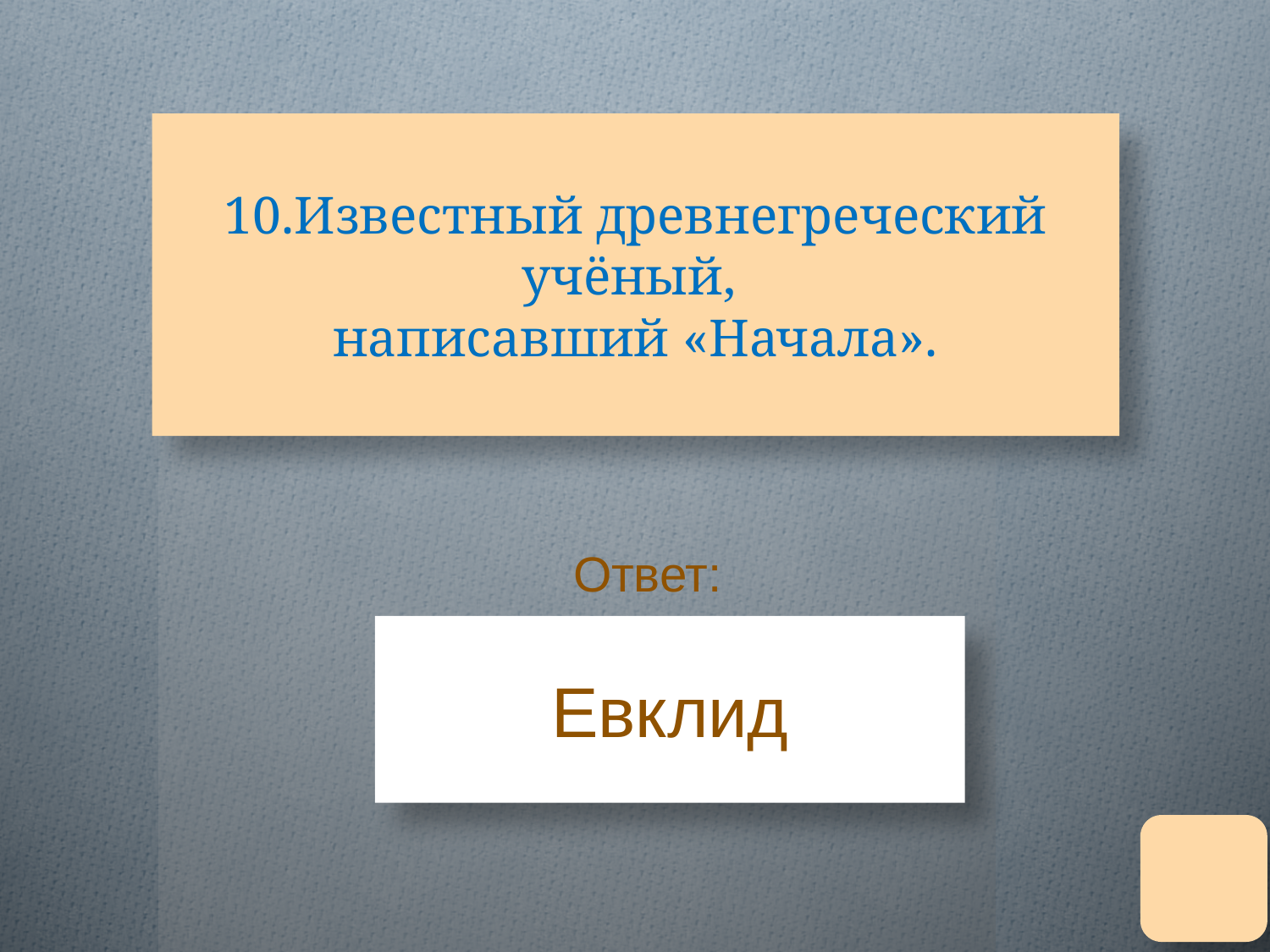

# 10.Известный древнегреческий учёный, написавший «Начала».
Ответ:
Евклид